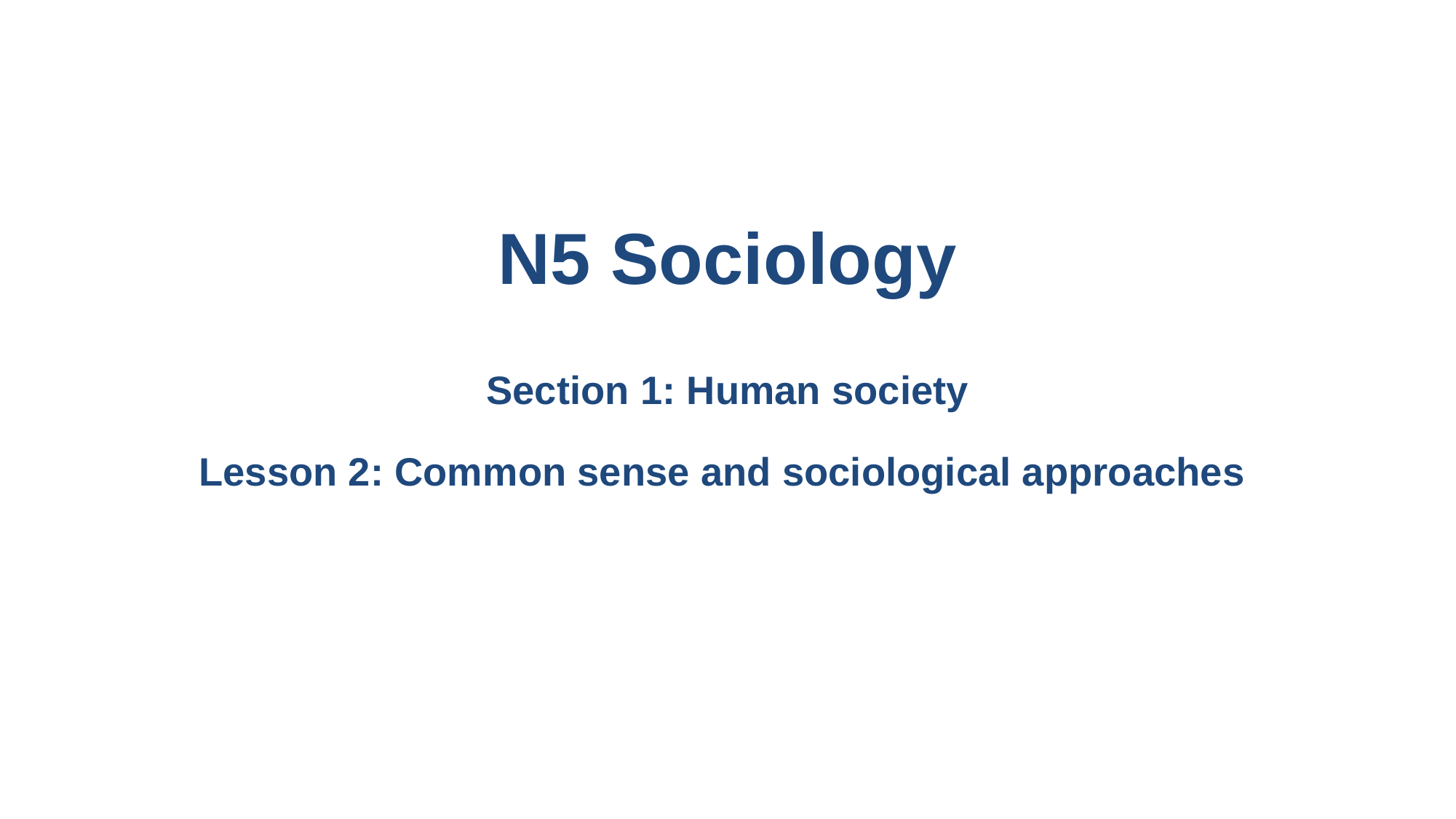

# N5 Sociology Section 1: Human society Lesson 2: Common sense and sociological approaches